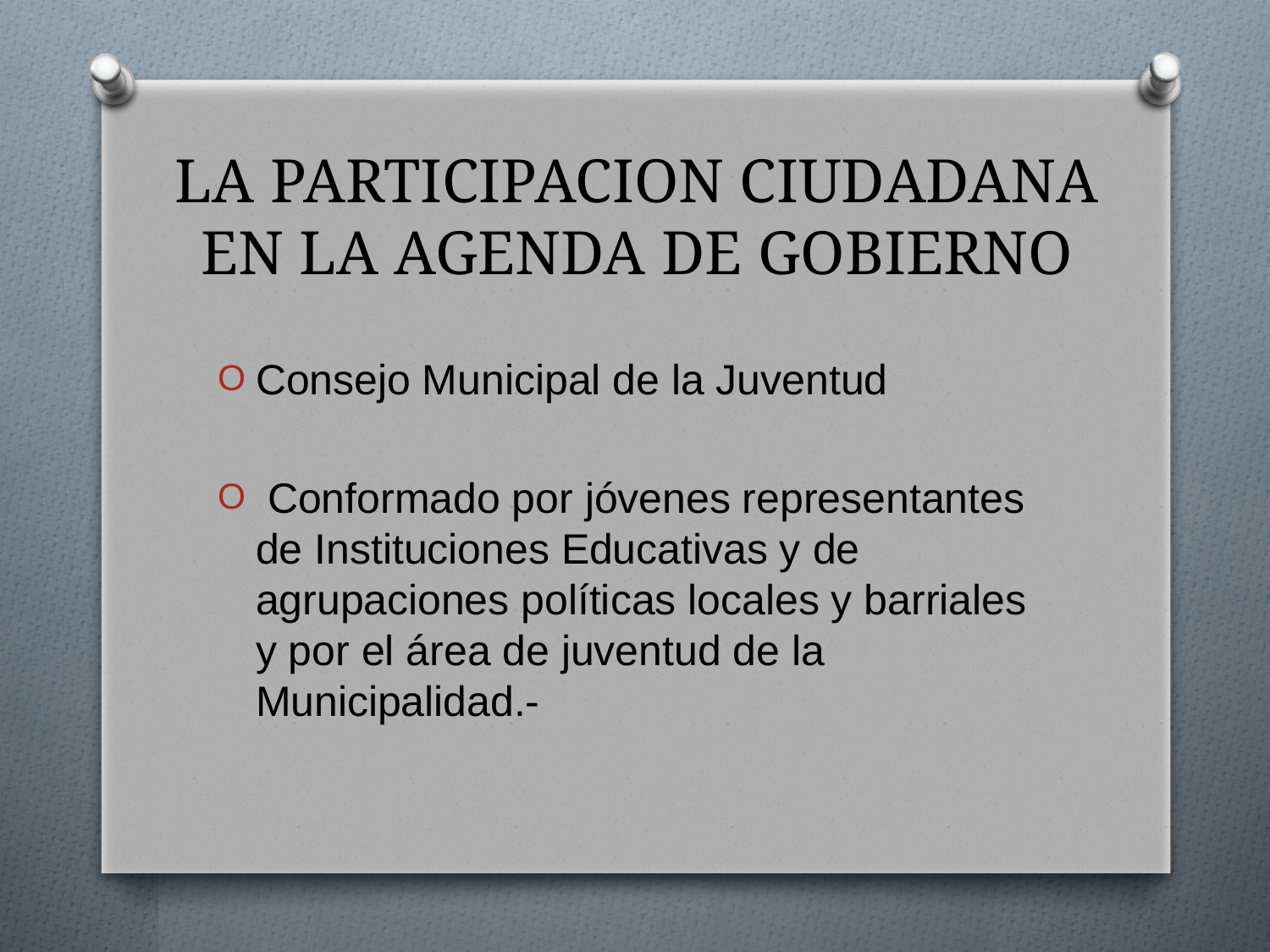

# LA PARTICIPACION CIUDADANA EN LA AGENDA DE GOBIERNO
Consejo Municipal de la Juventud

 Conformado por jóvenes representantes de Instituciones Educativas y de agrupaciones políticas locales y barriales y por el área de juventud de la Municipalidad.-